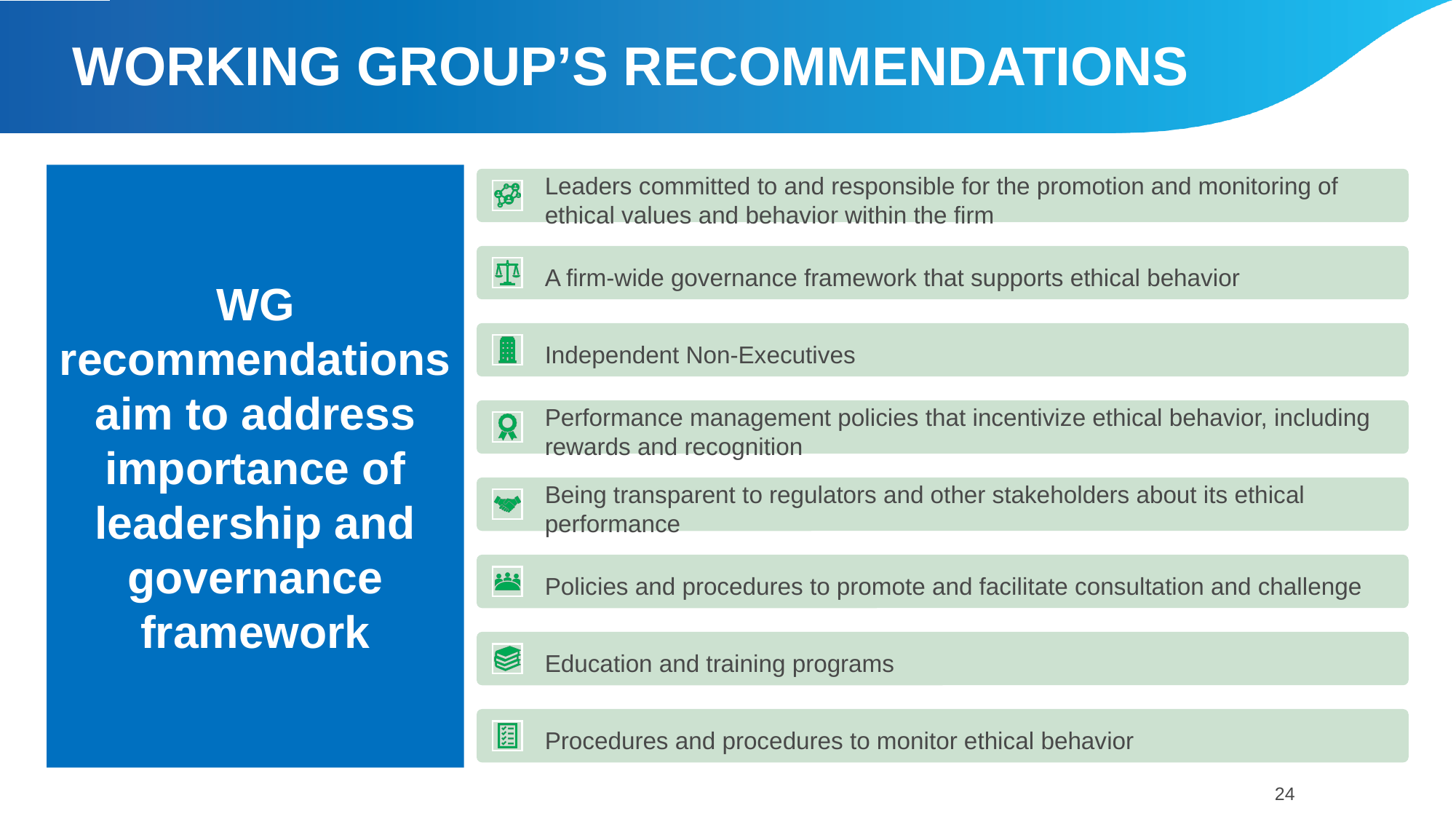

# WORKING GROUP’S RECOMMENDATIONS
WG recommendations aim to address importance of leadership and governance framework
Leaders committed to and responsible for the promotion and monitoring of ethical values and behavior within the firm
A firm-wide governance framework that supports ethical behavior
Independent Non-Executives
Performance management policies that incentivize ethical behavior, including rewards and recognition
Being transparent to regulators and other stakeholders about its ethical performance
Policies and procedures to promote and facilitate consultation and challenge
Education and training programs
Procedures and procedures to monitor ethical behavior
24